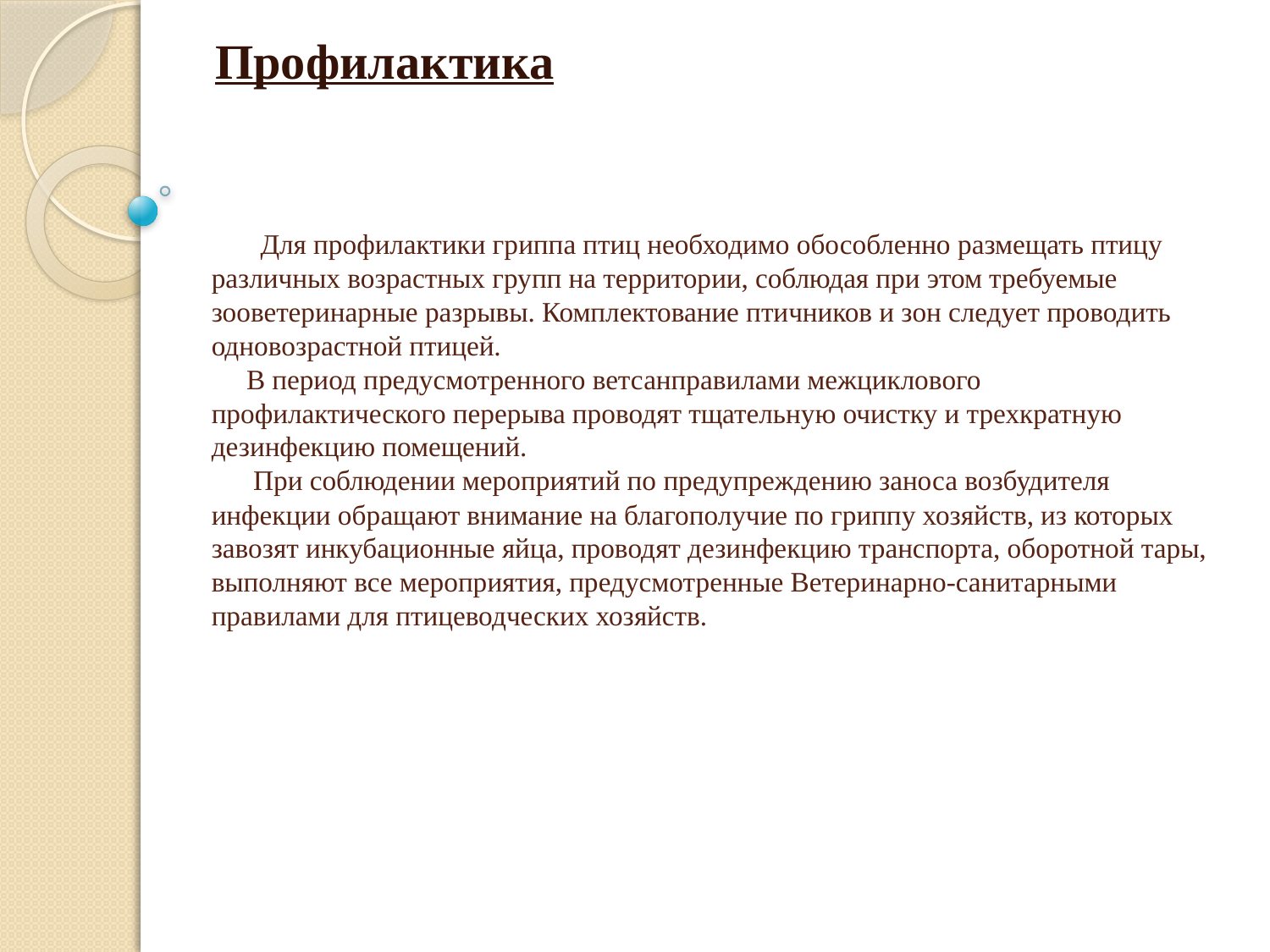

Профилактика
# Для профилактики гриппа птиц необходимо обособленно размещать птицу различных возрастных групп на территории, соблюдая при этом требуемые зооветеринарные разрывы. Комплектование птичников и зон следует проводить одновозрастной птицей.  В период предусмотренного ветсанправилами межциклового профилактического перерыва проводят тщательную очистку и трехкратную дезинфекцию помещений.  При соблюдении мероприятий по предупреждению заноса возбудителя инфекции обращают внимание на благополучие по гриппу хозяйств, из которых завозят инкубационные яйца, проводят дезинфекцию транспорта, оборотной тары, выполняют все мероприятия, предусмотренные Ветеринарно-санитарными правилами для птицеводческих хозяйств.